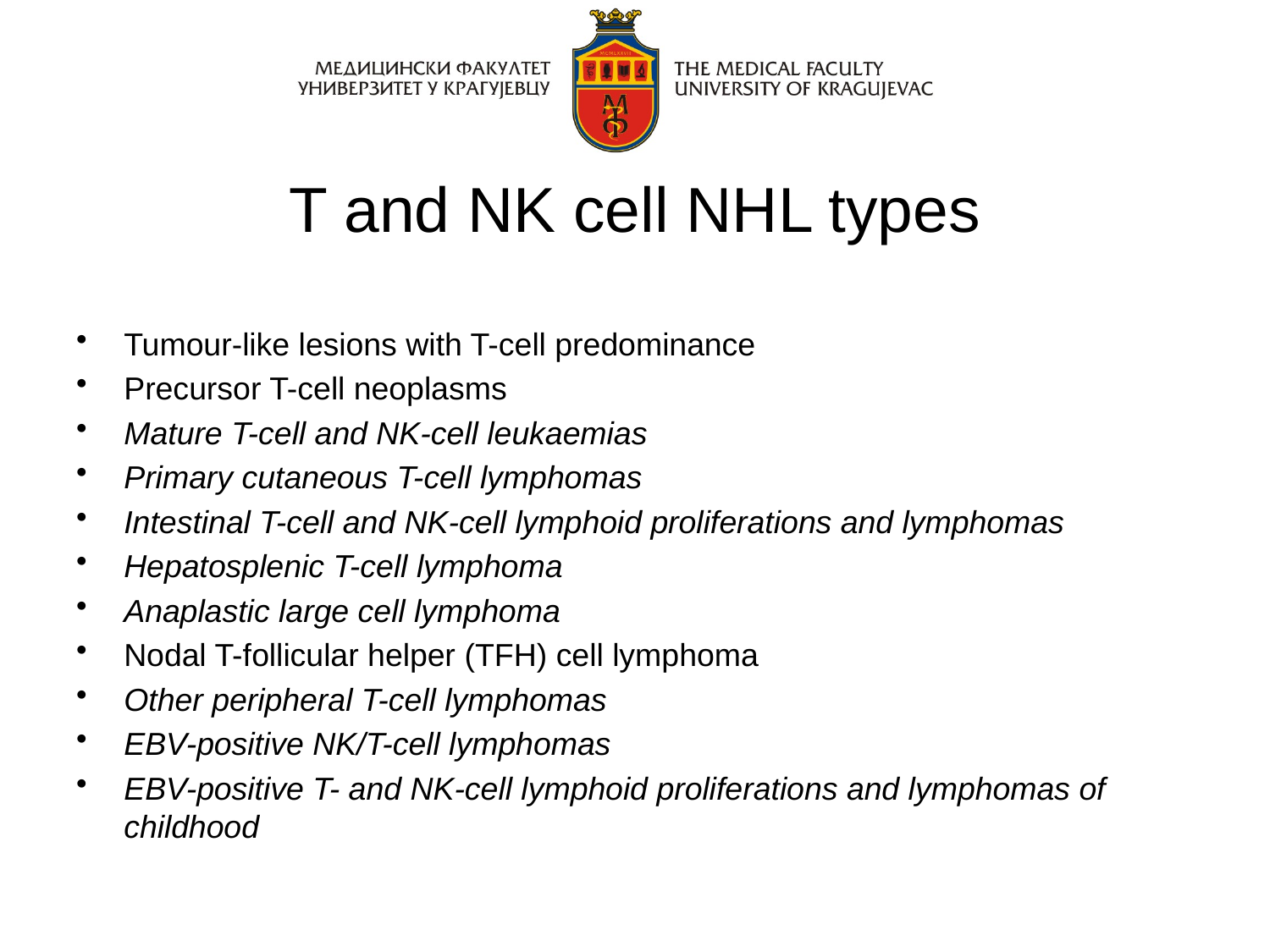

# T and NK cell NHL types
Tumour-like lesions with T-cell predominance
Precursor T-cell neoplasms
Mature T-cell and NK-cell leukaemias
Primary cutaneous T-cell lymphomas
Intestinal T-cell and NK-cell lymphoid proliferations and lymphomas
Hepatosplenic T-cell lymphoma
Anaplastic large cell lymphoma
Nodal T-follicular helper (TFH) cell lymphoma
Other peripheral T-cell lymphomas
EBV-positive NK/T-cell lymphomas
EBV-positive T- and NK-cell lymphoid proliferations and lymphomas of childhood